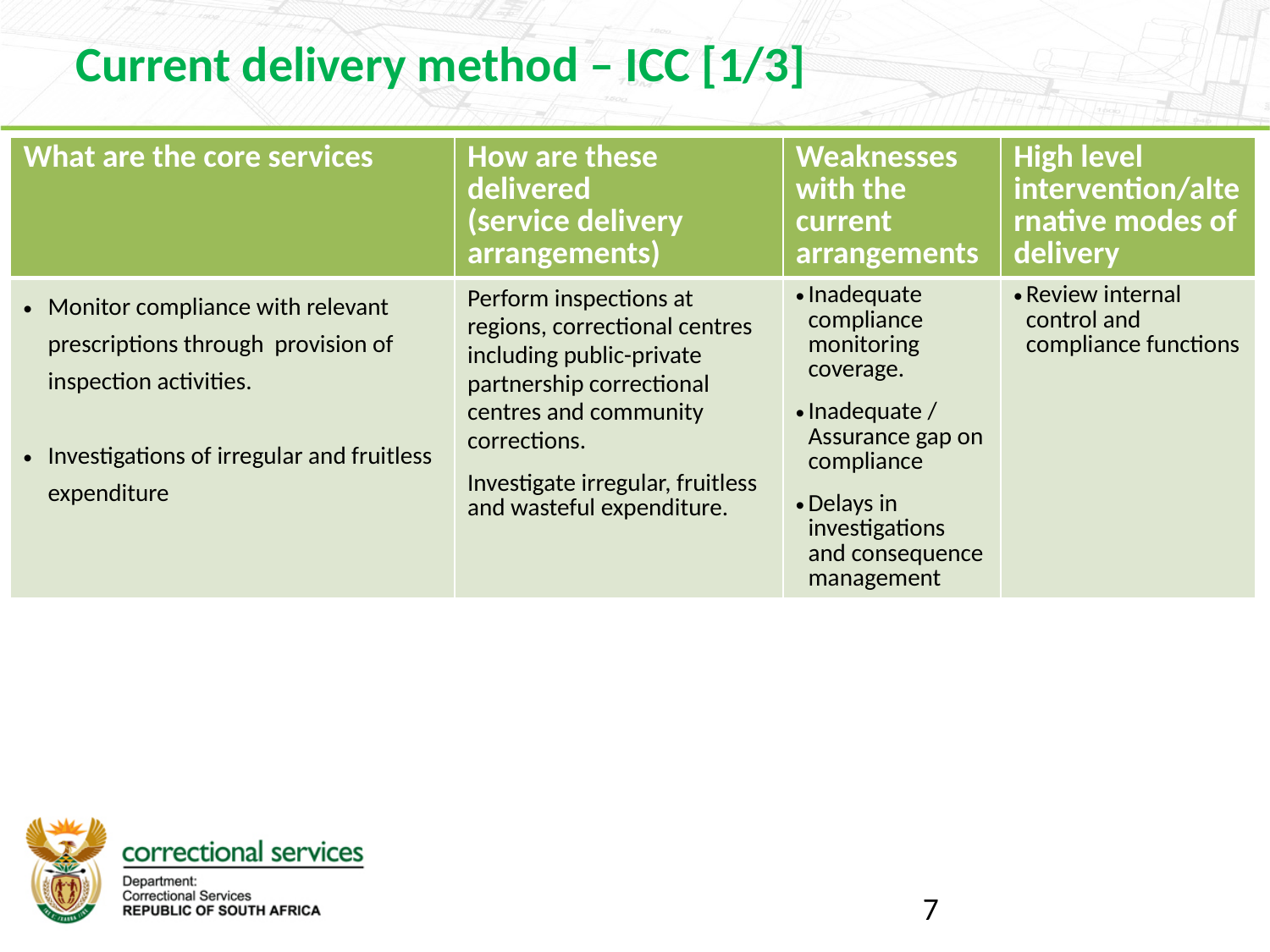

Current delivery method – ICC [1/3]
| What are the core services | How are these delivered (service delivery arrangements) | Weaknesses with the current arrangements | High level intervention/alternative modes of delivery |
| --- | --- | --- | --- |
| Monitor compliance with relevant prescriptions through provision of inspection activities. Investigations of irregular and fruitless expenditure | Perform inspections at regions, correctional centres including public-private partnership correctional centres and community corrections. Investigate irregular, fruitless and wasteful expenditure. | Inadequate compliance monitoring coverage. Inadequate / Assurance gap on compliance Delays in investigations and consequence management | Review internal control and compliance functions |
7